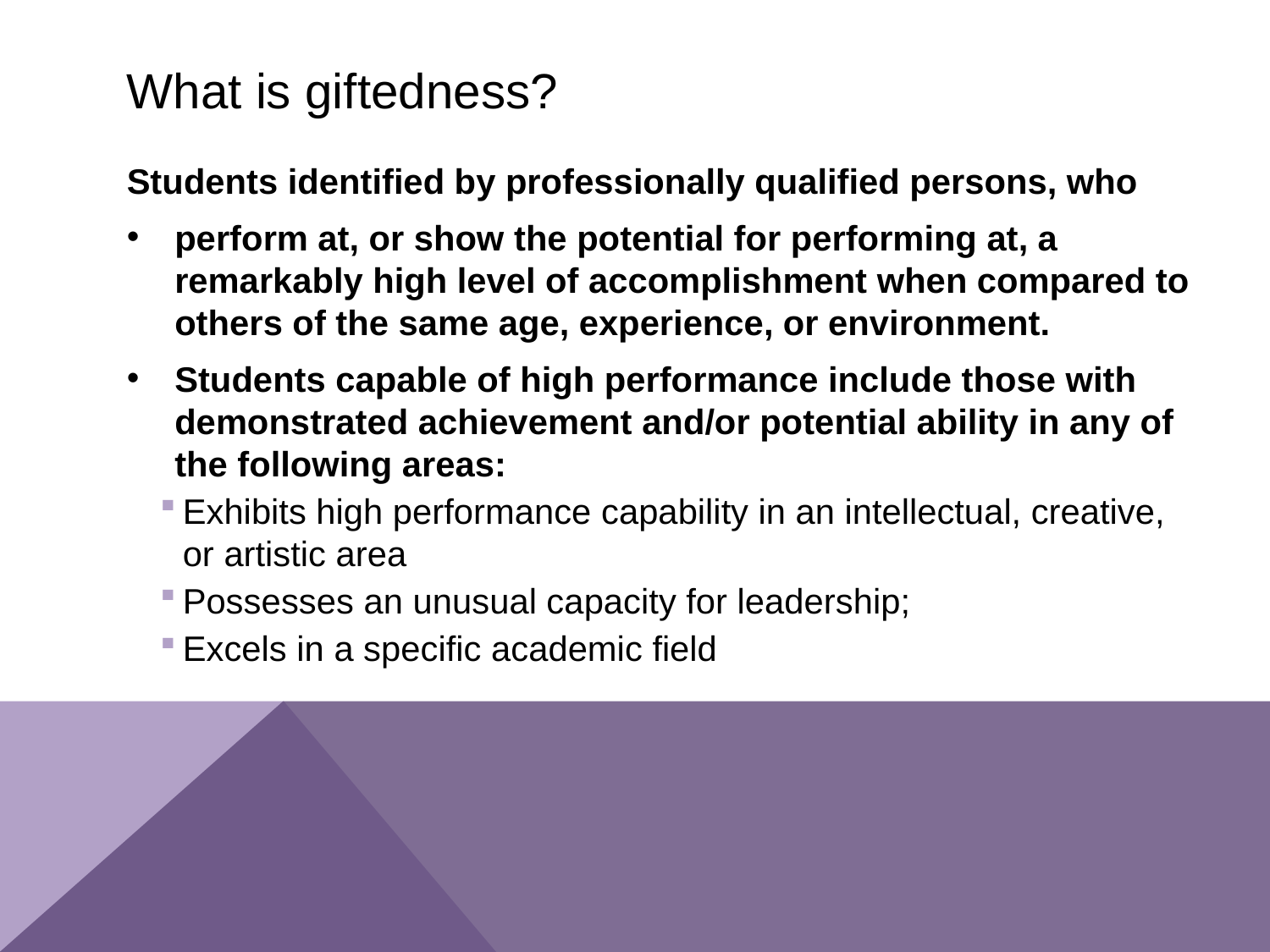

# What is giftedness?
Students identified by professionally qualified persons, who
perform at, or show the potential for performing at, a remarkably high level of accomplishment when compared to others of the same age, experience, or environment.
Students capable of high performance include those with demonstrated achievement and/or potential ability in any of the following areas:
Exhibits high performance capability in an intellectual, creative, or artistic area
Possesses an unusual capacity for leadership;
Excels in a specific academic field